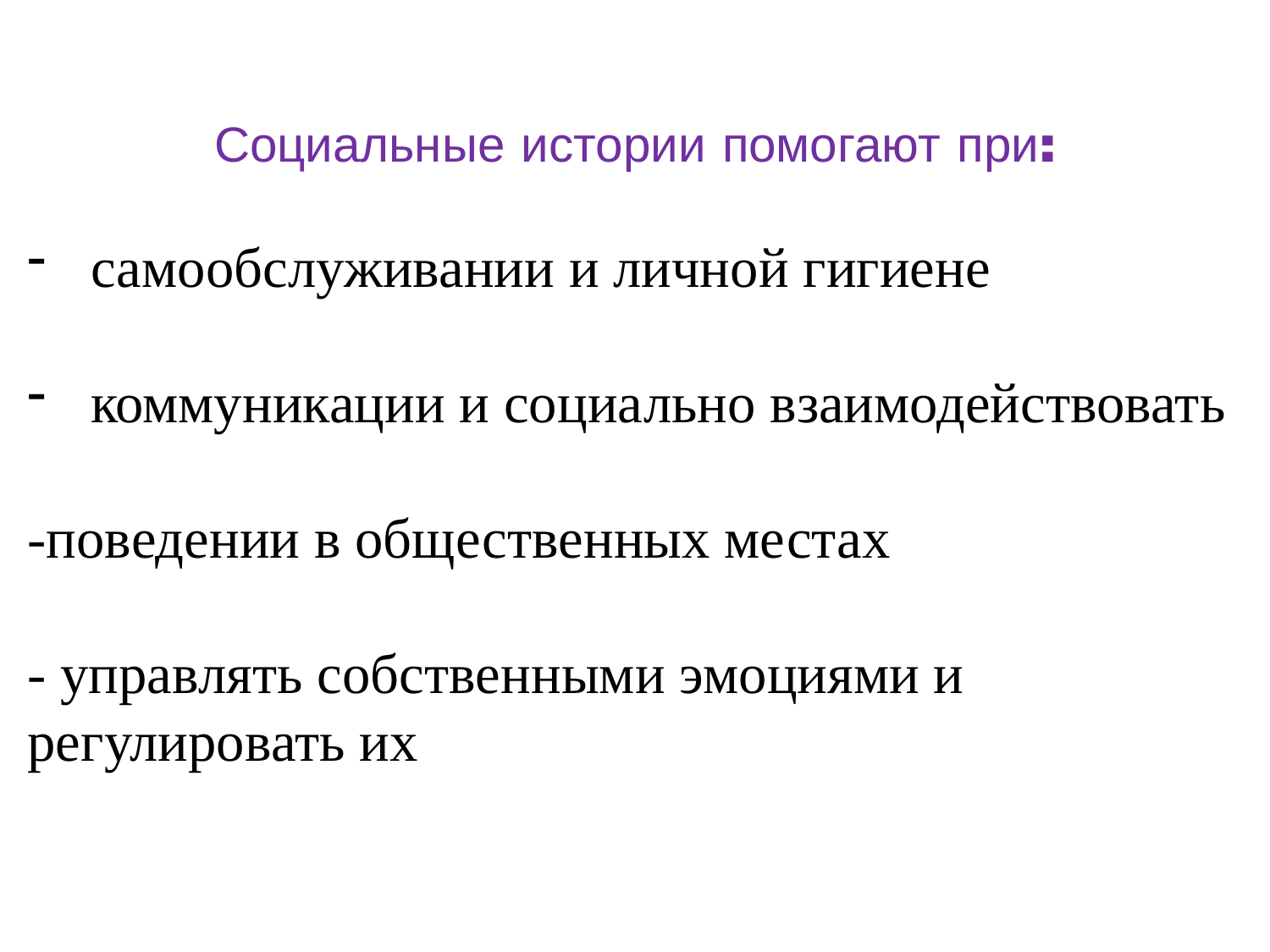

Социальные истории помогают при:

самообслуживании и личной гигиене

коммуникации и социально взаимодействовать

-поведении в общественных местах

- управлять собственными эмоциями и регулировать их